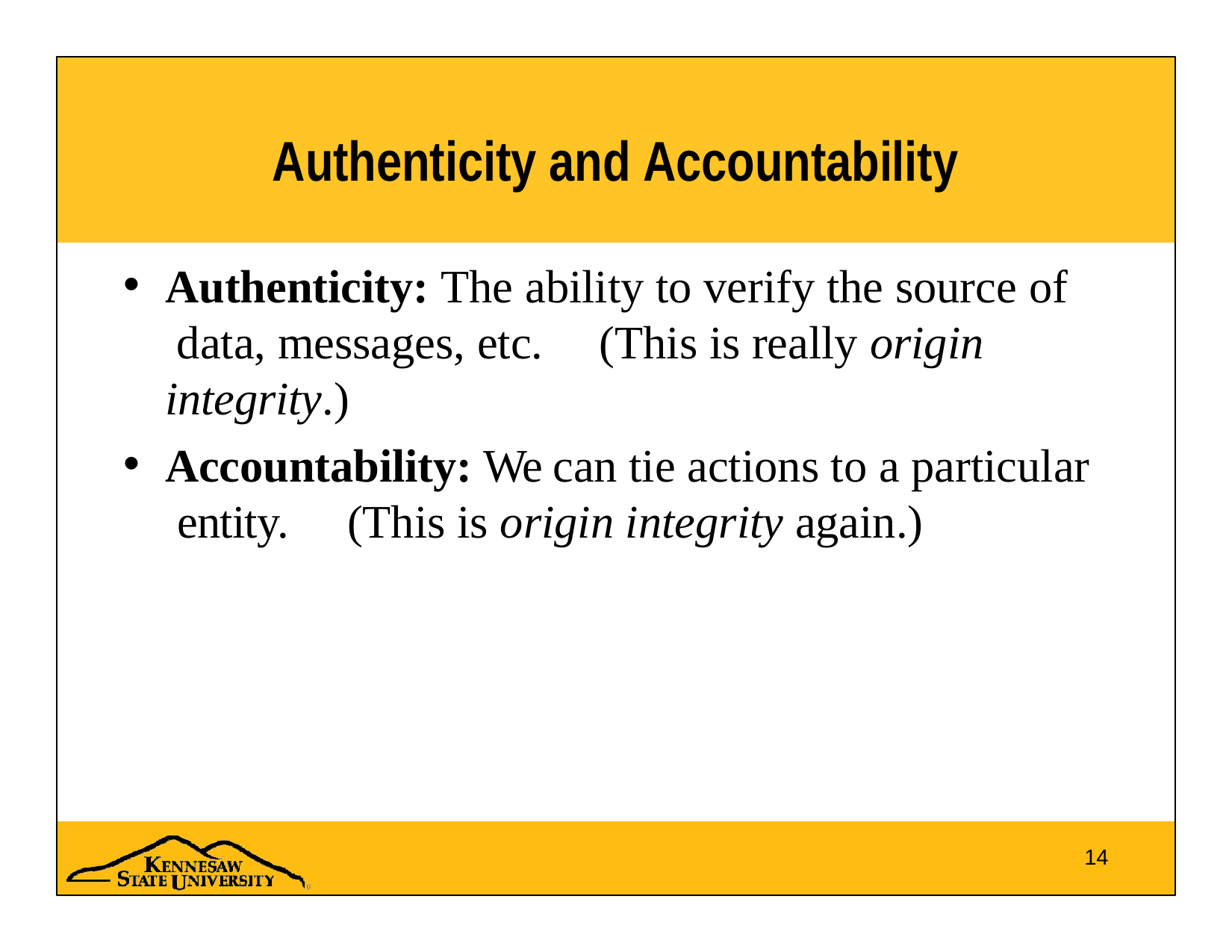

# Authenticity and Accountability
Authenticity: The ability to verify the source of  data, messages, etc.	(This is really origin  integrity.)
Accountability: We can tie actions to a particular  entity.	(This is origin integrity again.)

14